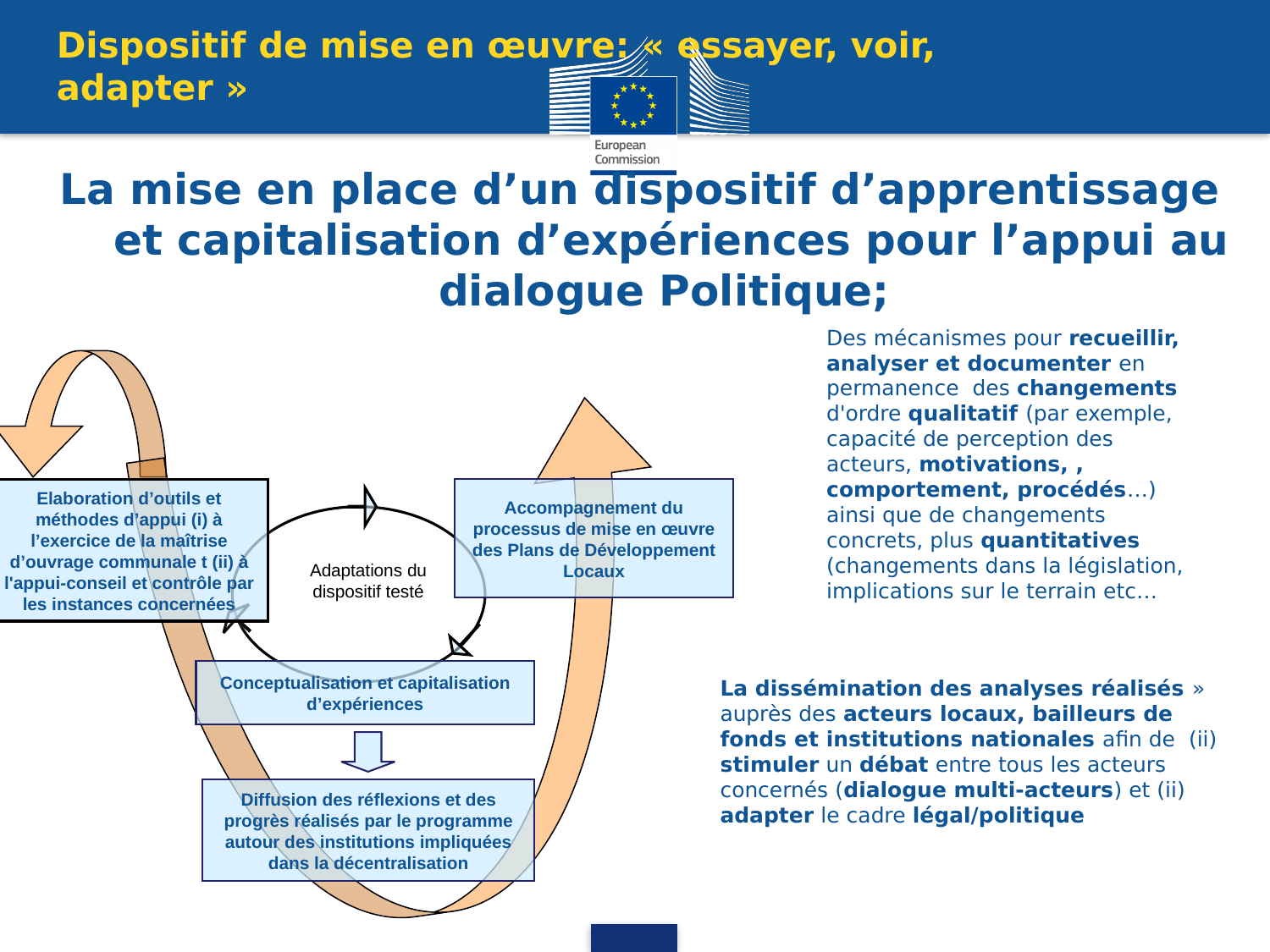

Dispositif de mise en œuvre: « essayer, voir, adapter »
La mise en place d’un dispositif d’apprentissage et capitalisation d’expériences pour l’appui au dialogue Politique;

Des mécanismes pour recueillir, analyser et documenter en permanence  des changements d'ordre qualitatif (par exemple, capacité de perception des acteurs, motivations, , comportement, procédés…) ainsi que de changements concrets, plus quantitatives (changements dans la législation, implications sur le terrain etc…

Elaboration d’outils et méthodes d’appui (i) à l’exercice de la maîtrise d’ouvrage communale t (ii) à l'appui-conseil et contrôle par les instances concernées
Accompagnement du processus de mise en œuvre des Plans de Développement Locaux

Conceptualisation et capitalisation d’expériences

Diffusion des réflexions et des progrès réalisés par le programme autour des institutions impliquées dans la décentralisation
Adaptations du dispositif testé
La dissémination des analyses réalisés » auprès des acteurs locaux, bailleurs de fonds et institutions nationales afin de  (ii) stimuler un débat entre tous les acteurs concernés (dialogue multi-acteurs) et (ii) adapter le cadre légal/politique